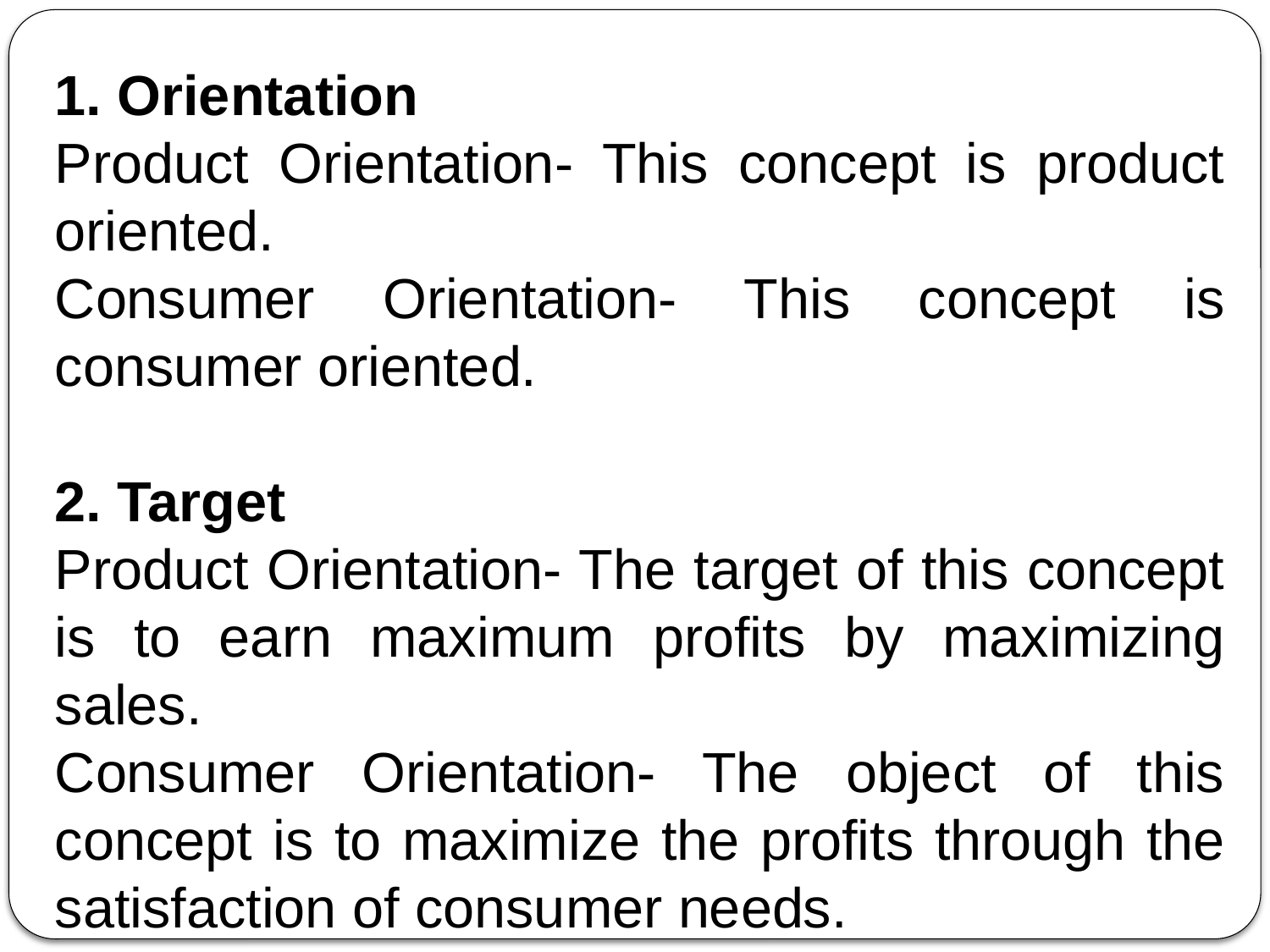

1. Orientation
Product Orientation- This concept is product oriented.
Consumer Orientation- This concept is consumer oriented.

2. Target
Product Orientation- The target of this concept is to earn maximum profits by maximizing sales.
Consumer Orientation- The object of this concept is to maximize the profits through the satisfaction of consumer needs.